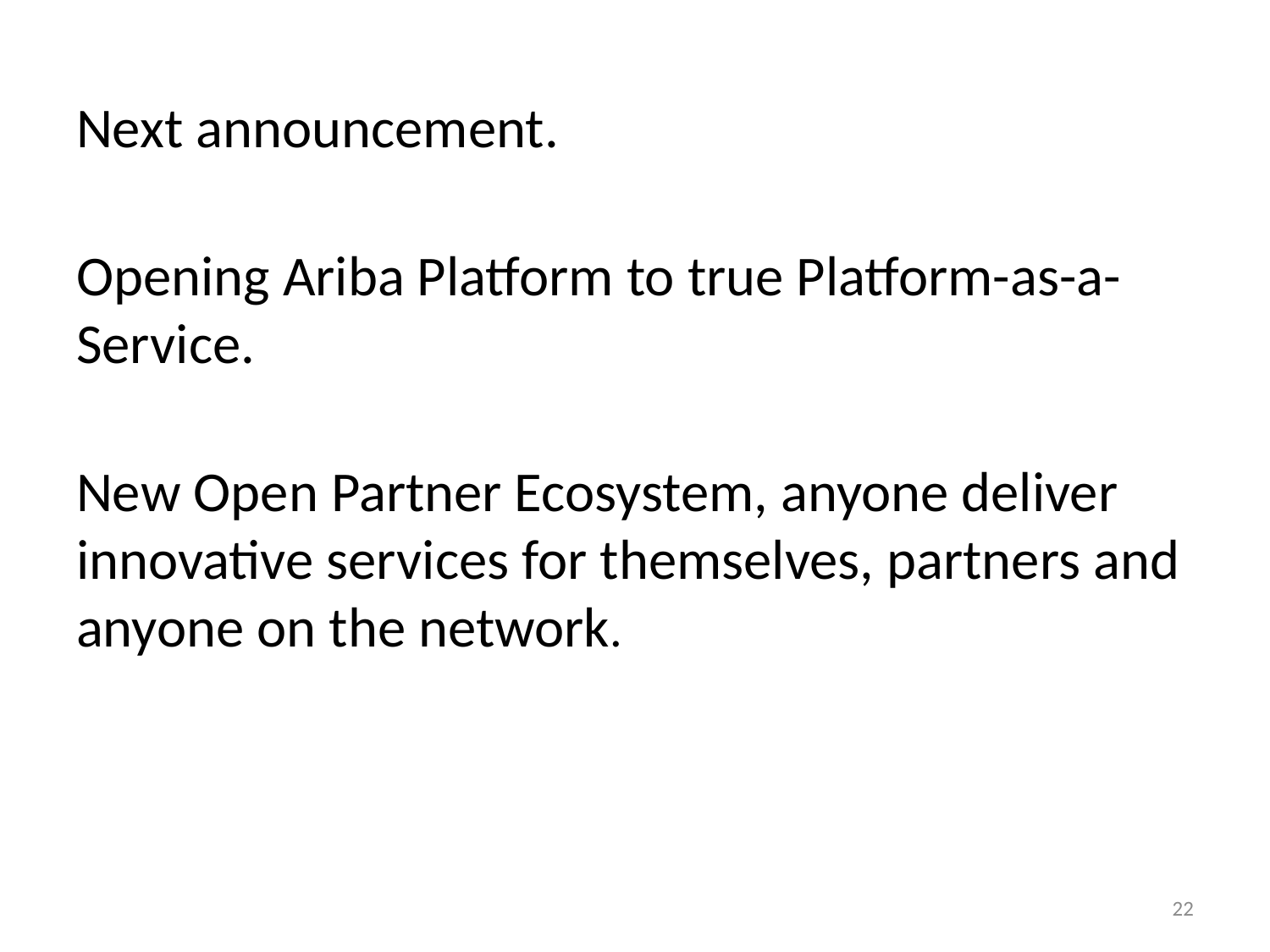

Next announcement.

Opening Ariba Platform to true Platform-as-a-Service.

New Open Partner Ecosystem, anyone deliver innovative services for themselves, partners and anyone on the network.

22